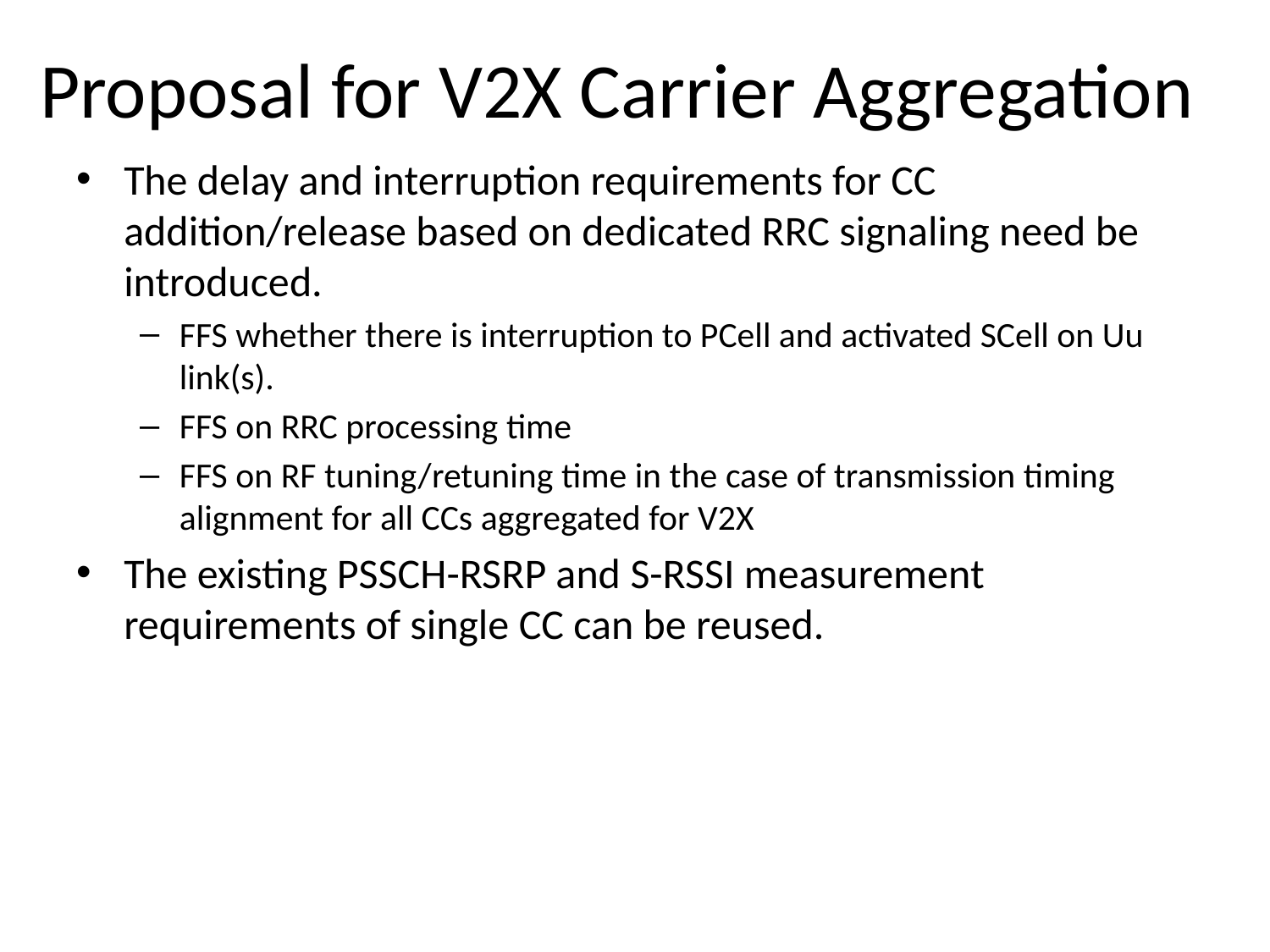

# Proposal for V2X Carrier Aggregation
The delay and interruption requirements for CC addition/release based on dedicated RRC signaling need be introduced.
FFS whether there is interruption to PCell and activated SCell on Uu link(s).
FFS on RRC processing time
FFS on RF tuning/retuning time in the case of transmission timing alignment for all CCs aggregated for V2X
The existing PSSCH-RSRP and S-RSSI measurement requirements of single CC can be reused.